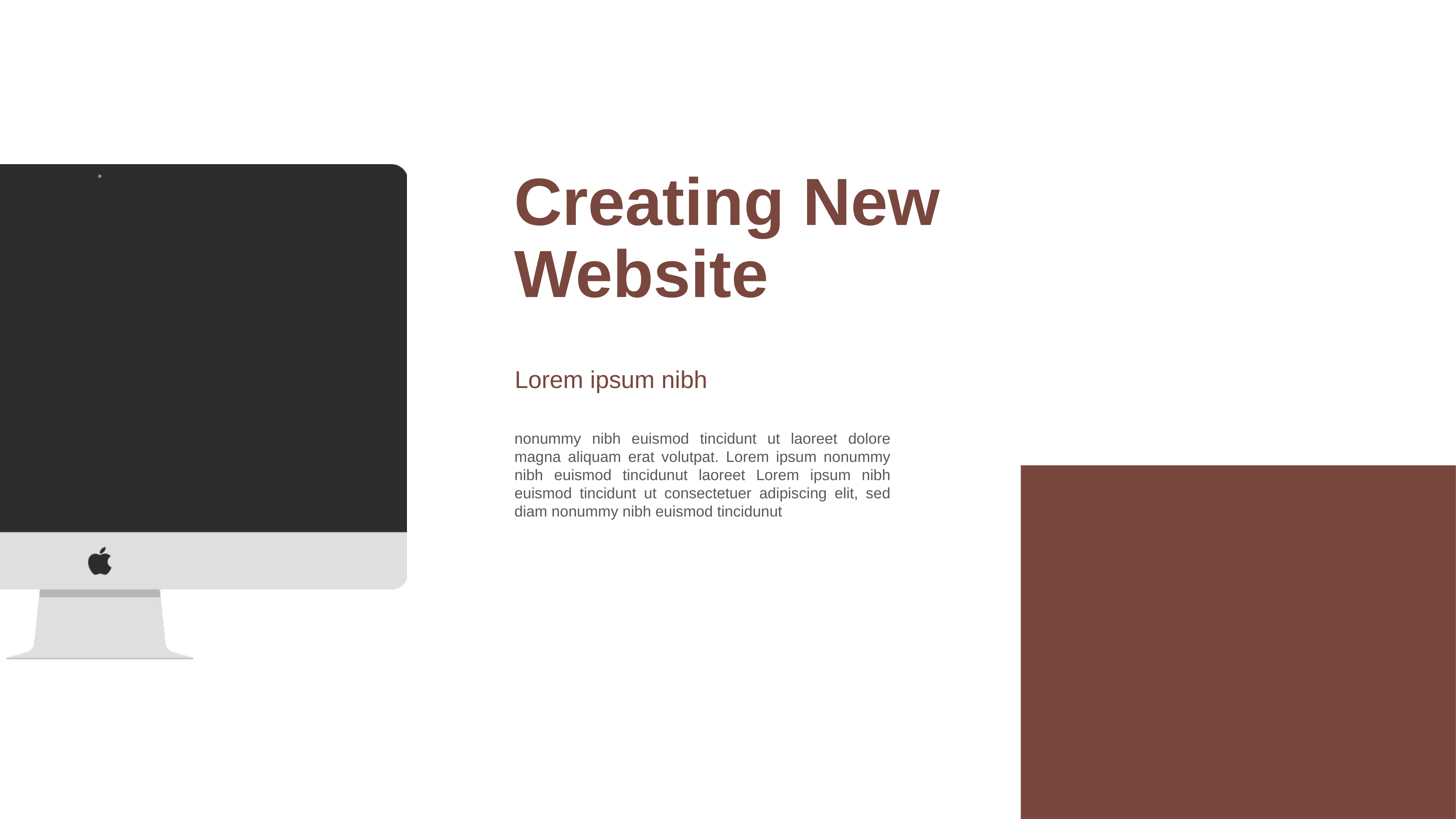

Creating New
Website

Lorem ipsum nibh
nonummy nibh euismod tincidunt ut laoreet dolore magna aliquam erat volutpat. Lorem ipsum nonummy nibh euismod tincidunut laoreet Lorem ipsum nibh euismod tincidunt ut consectetuer adipiscing elit, sed diam nonummy nibh euismod tincidunut